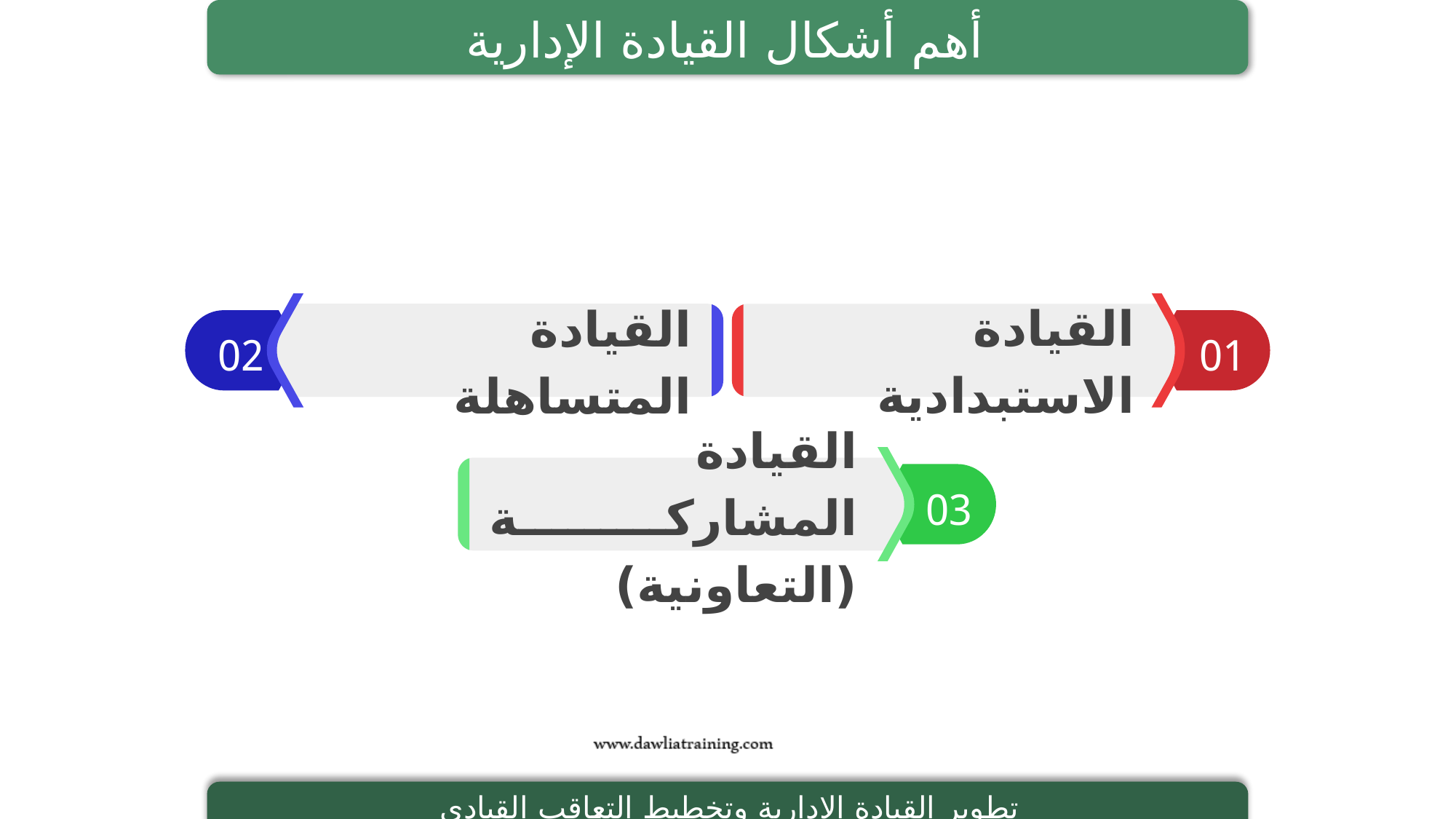

أهم أشكال القيادة الإدارية

02
القيادة المتساهلة

القيادة الاستبدادية
01

03
القيادة المشاركة (التعاونية)

تطوير القيادة الإدارية وتخطيط التعاقب القيادي